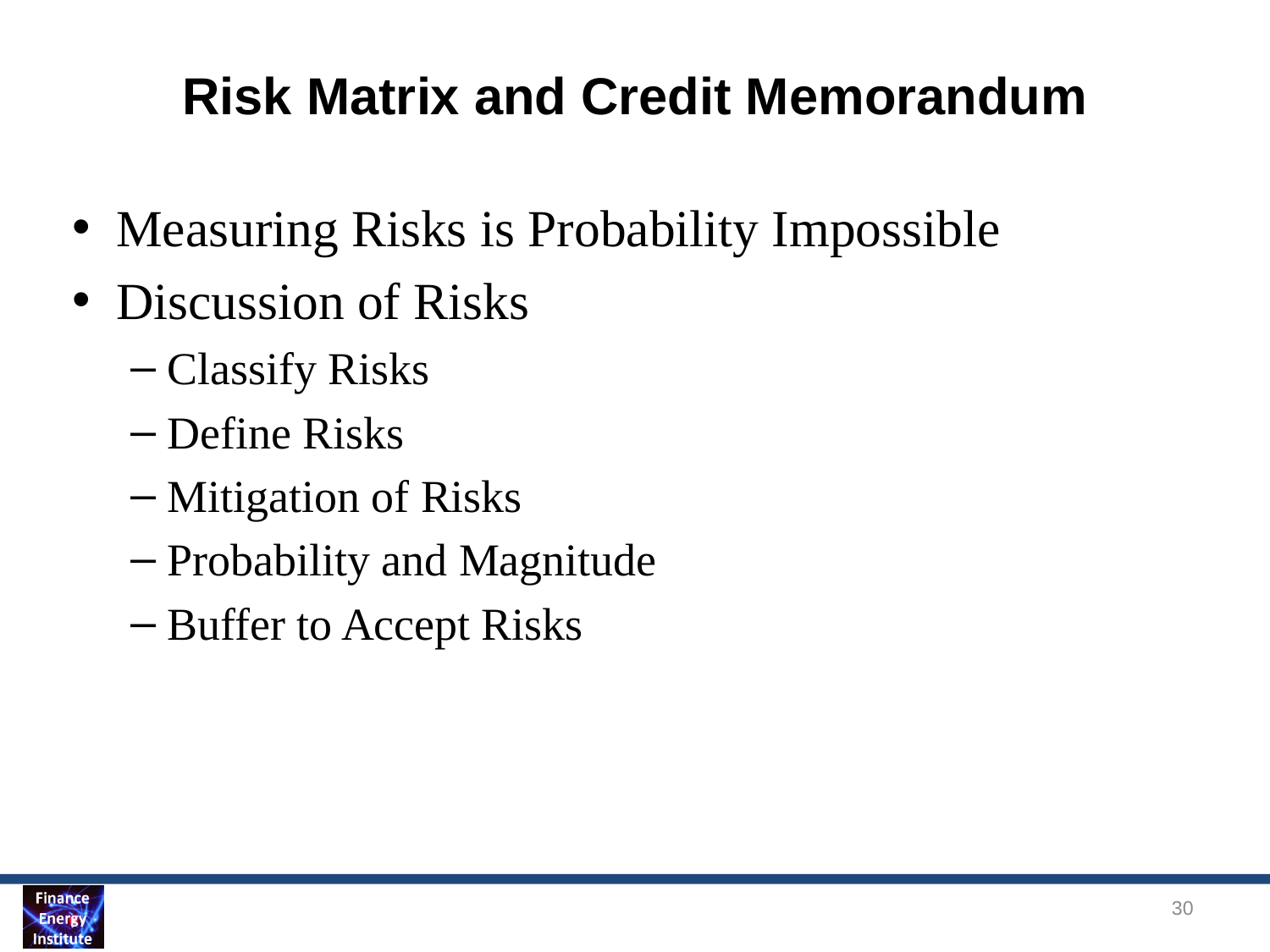

# Risk Matrix and Credit Memorandum
Measuring Risks is Probability Impossible
Discussion of Risks
Classify Risks
Define Risks
Mitigation of Risks
Probability and Magnitude
Buffer to Accept Risks
30